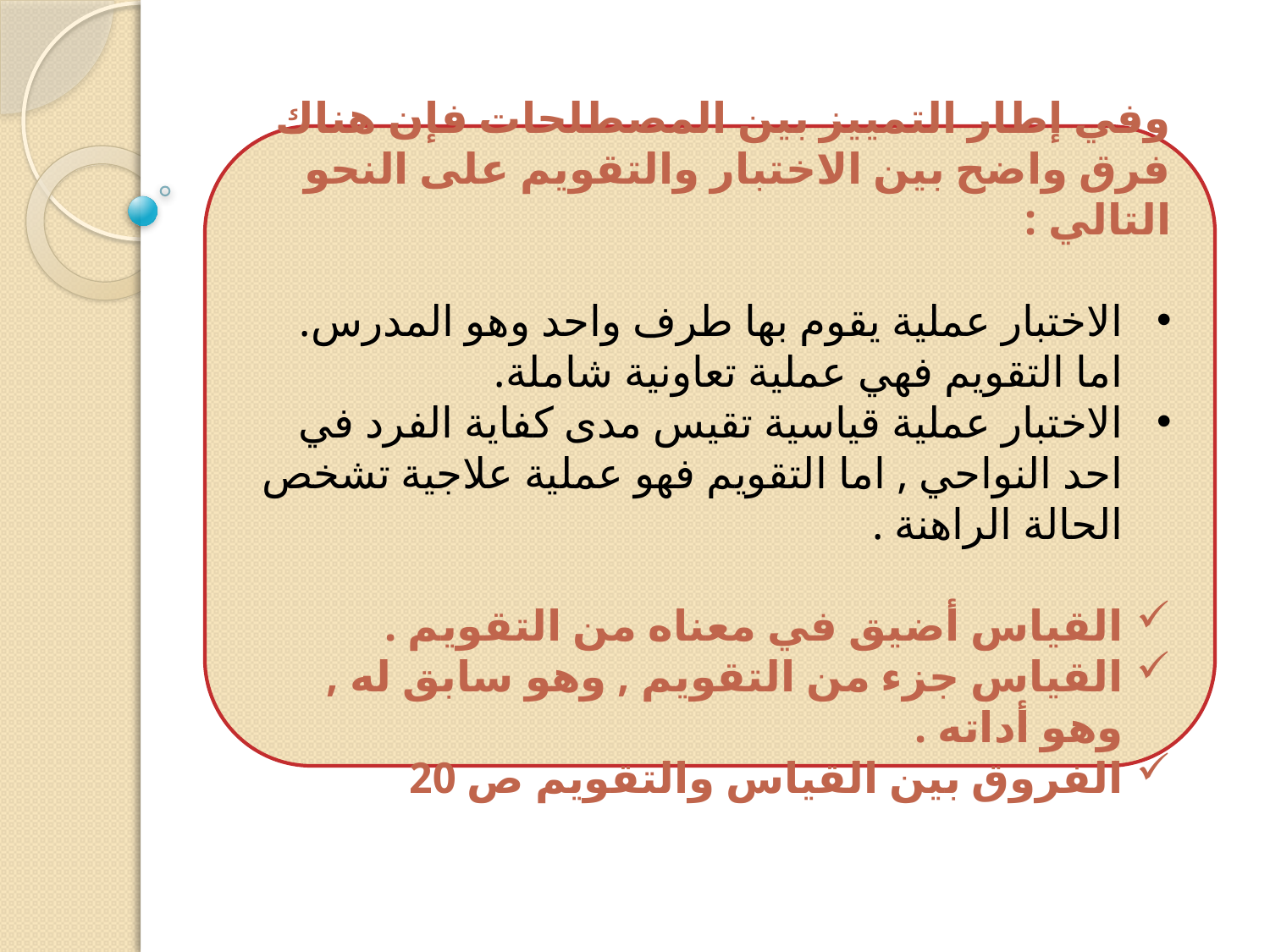

وفي إطار التمييز بين المصطلحات فإن هناك فرق واضح بين الاختبار والتقويم على النحو التالي :

الاختبار عملية يقوم بها طرف واحد وهو المدرس. اما التقويم فهي عملية تعاونية شاملة.
الاختبار عملية قياسية تقيس مدى كفاية الفرد في احد النواحي , اما التقويم فهو عملية علاجية تشخص الحالة الراهنة .

القياس أضيق في معناه من التقويم .
القياس جزء من التقويم , وهو سابق له , وهو أداته .
الفروق بين القياس والتقويم ص 20